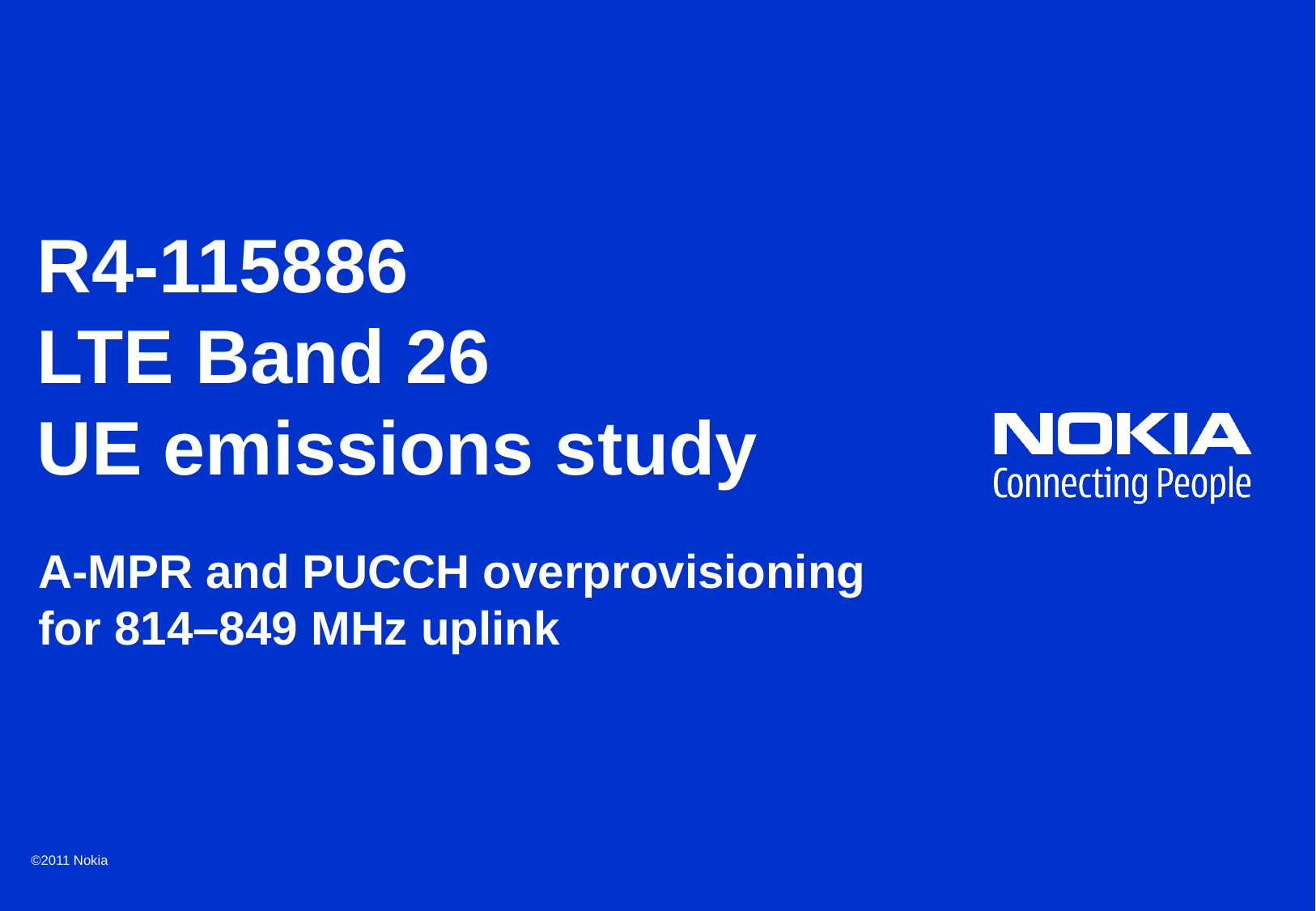

# R4-115886 LTE Band 26 UE emissions study
A-MPR and PUCCH overprovisioning for 814–849 MHz uplink